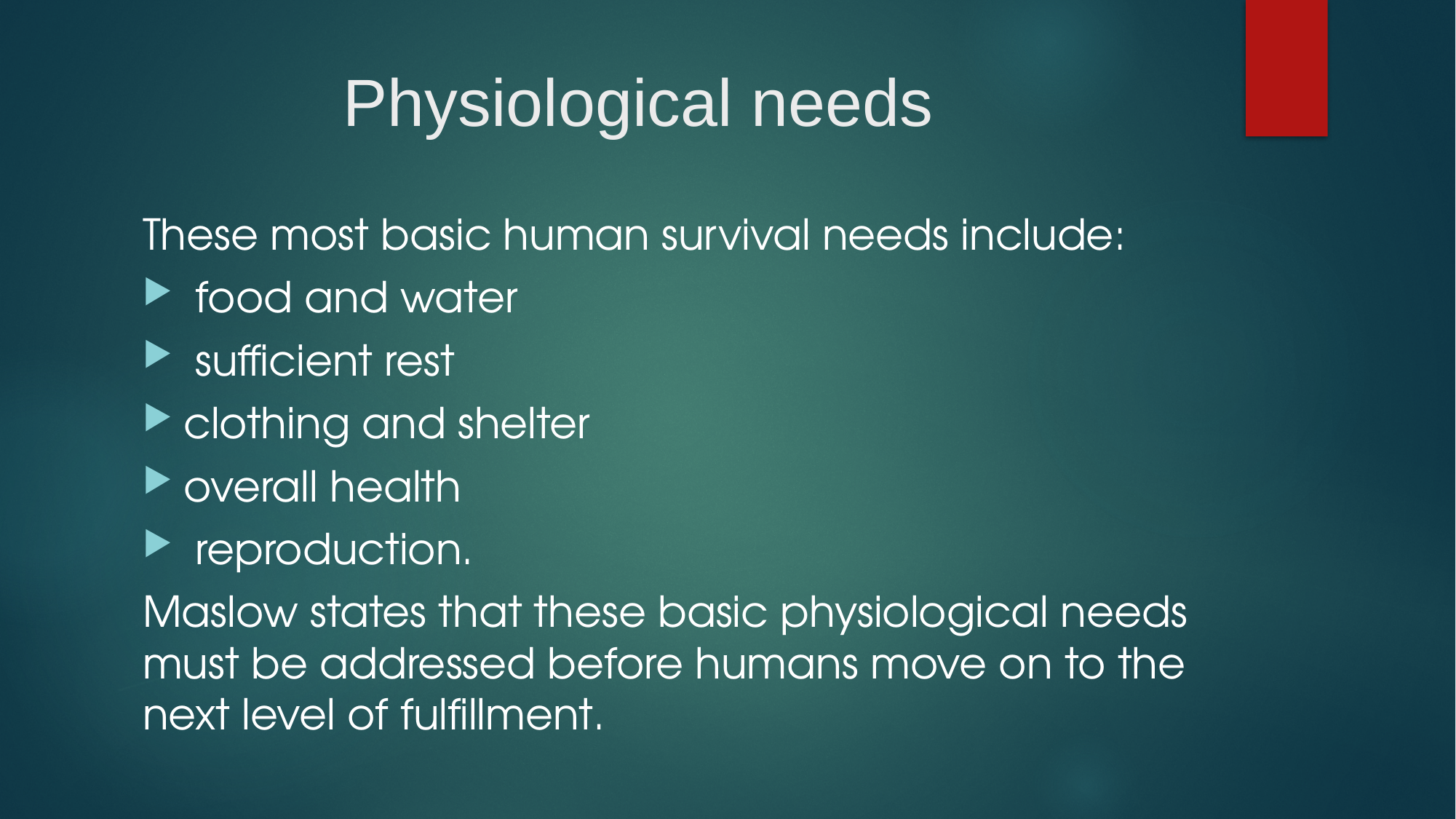

# Physiological needs
These most basic human survival needs include:
 food and water
 sufficient rest
clothing and shelter
overall health
 reproduction.
Maslow states that these basic physiological needs must be addressed before humans move on to the next level of fulfillment.